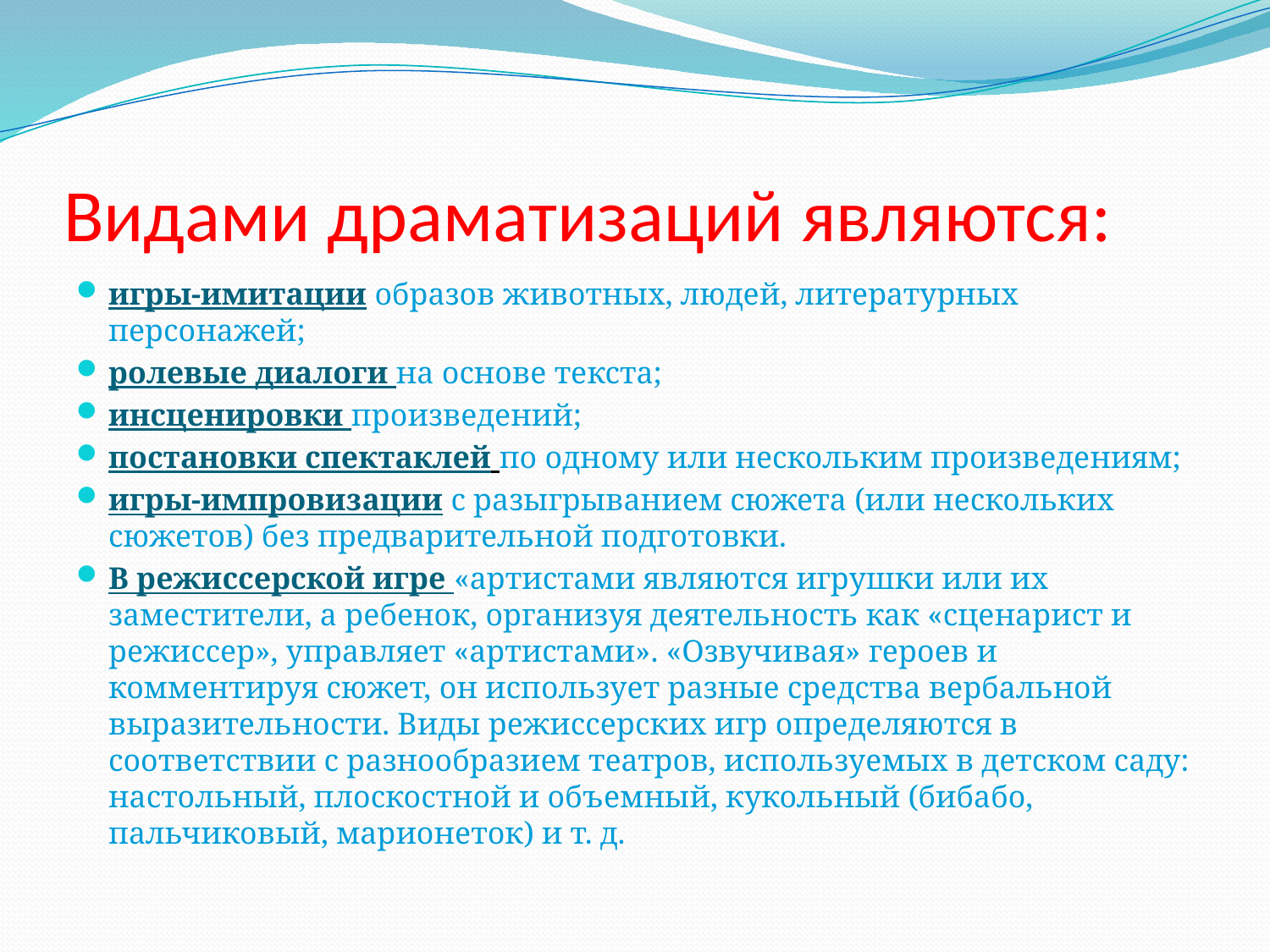

# Видами драматизаций являются:
игры-имитации образов животных, людей, литературных персонажей;
ролевые диалоги на основе текста;
инсценировки произведений;
постановки спектаклей по одному или нескольким произведениям;
игры-импровизации с разыгрыванием сюжета (или нескольких сюжетов) без предварительной подготовки.
В режиссерской игре «артистами являются игрушки или их заместители, а ребенок, организуя деятельность как «сценарист и режиссер», управляет «артистами». «Озвучивая» героев и комментируя сюжет, он использует разные средства вербальной выразительности. Виды режиссерских игр определяются в соответствии с разнообразием театров, используемых в детском саду: настольный, плоскостной и объемный, кукольный (бибабо, пальчиковый, марионеток) и т. д.